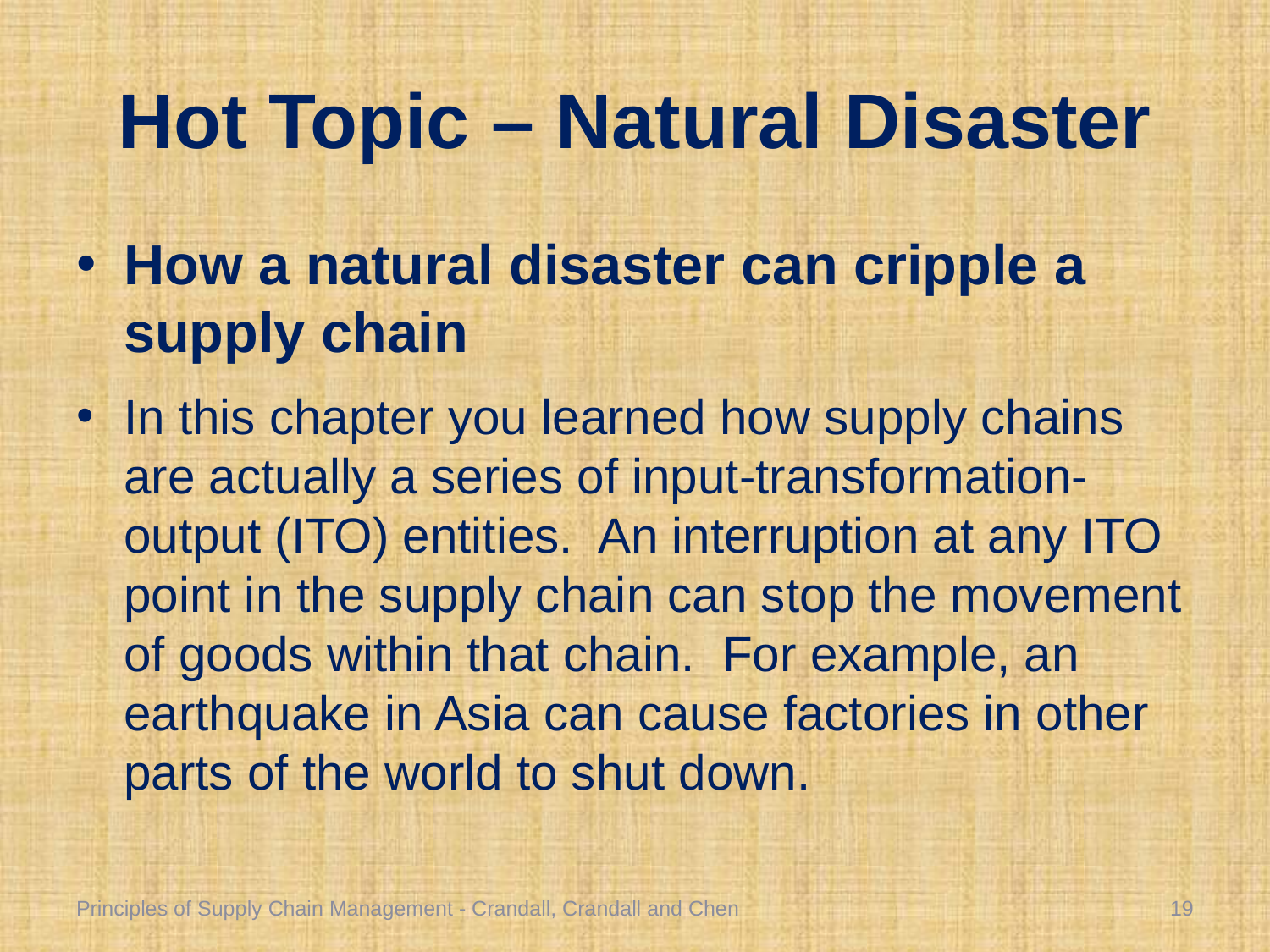

# Hot Topic – Natural Disaster
How a natural disaster can cripple a supply chain
In this chapter you learned how supply chains are actually a series of input-transformation-output (ITO) entities.  An interruption at any ITO point in the supply chain can stop the movement of goods within that chain.  For example, an earthquake in Asia can cause factories in other parts of the world to shut down.

Principles of Supply Chain Management - Crandall, Crandall and Chen
19